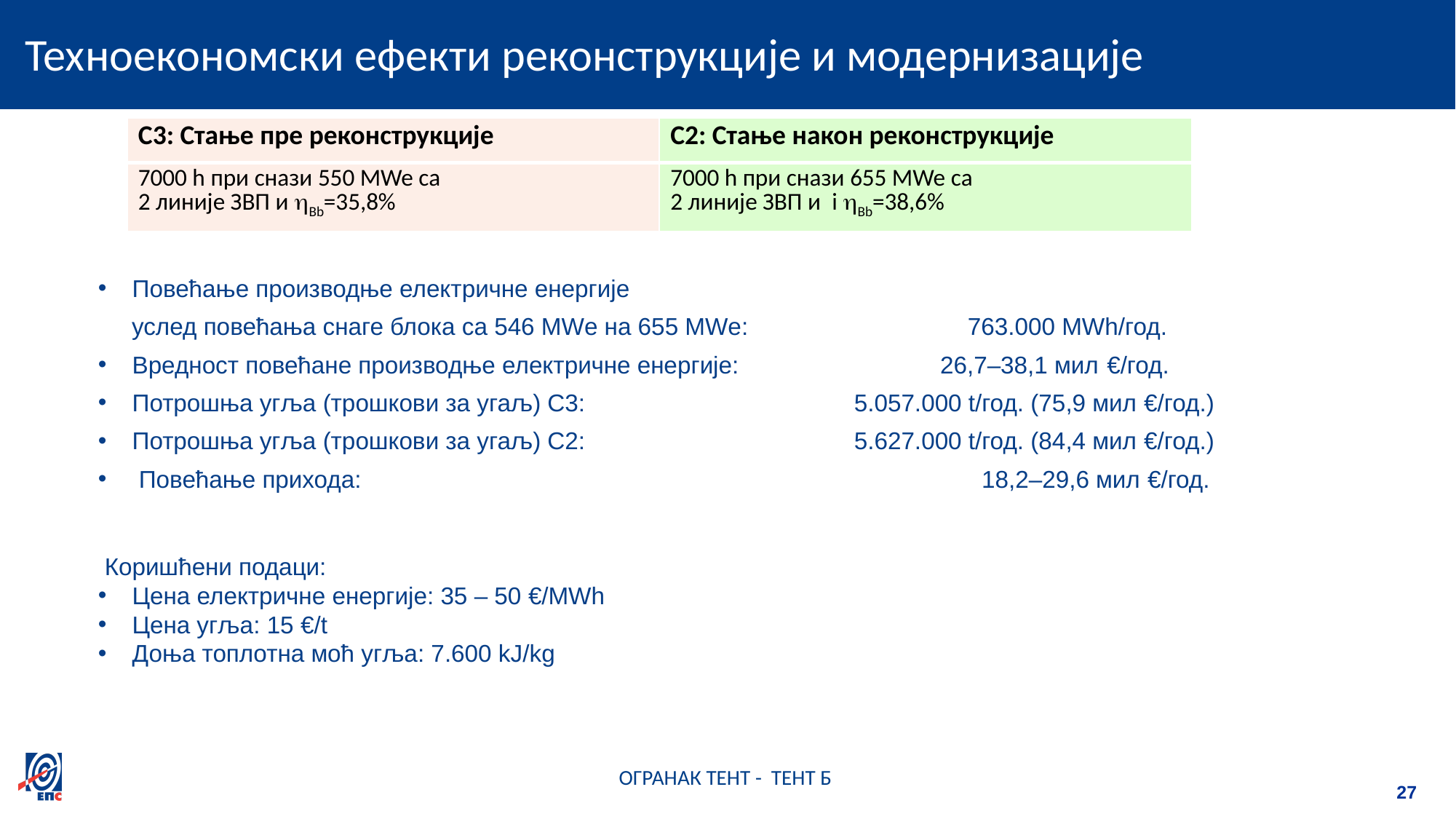

# Техноекономски ефекти реконструкције и модернизације
| С3: Стање пре реконструкције | С2: Стање након реконструкције |
| --- | --- |
| 7000 h при снази 550 MWe са 2 линије ЗВП и ηBb=35,8% | 7000 h при снази 655 MWe са 2 линије ЗВП и i ηBb=38,6% |
Повећање производње електричне енергије
     услед повећања снаге блока са 546 МWе на 655 МWе:	                                763.000 МWh/год.
Вредност повећане производње електричне енергије:                              26,7–38,1 мил €/год.
Потрошња угља (трошкови за угаљ) С3: 		          5.057.000 t/год. (75,9 мил €/год.)
Потрошња угља (трошкови за угаљ) С2:		          5.627.000 t/год. (84,4 мил €/год.)
 Повећање прихода: 				                             18,2–29,6 мил €/год.

 Коришћени подаци:
Цена електричне енергије: 35 – 50 €/MWh
Цена угља: 15 €/t
Доња топлотна моћ угља: 7.600 kJ/kg

ОГРАНАК ТЕНТ -  ТЕНТ Б